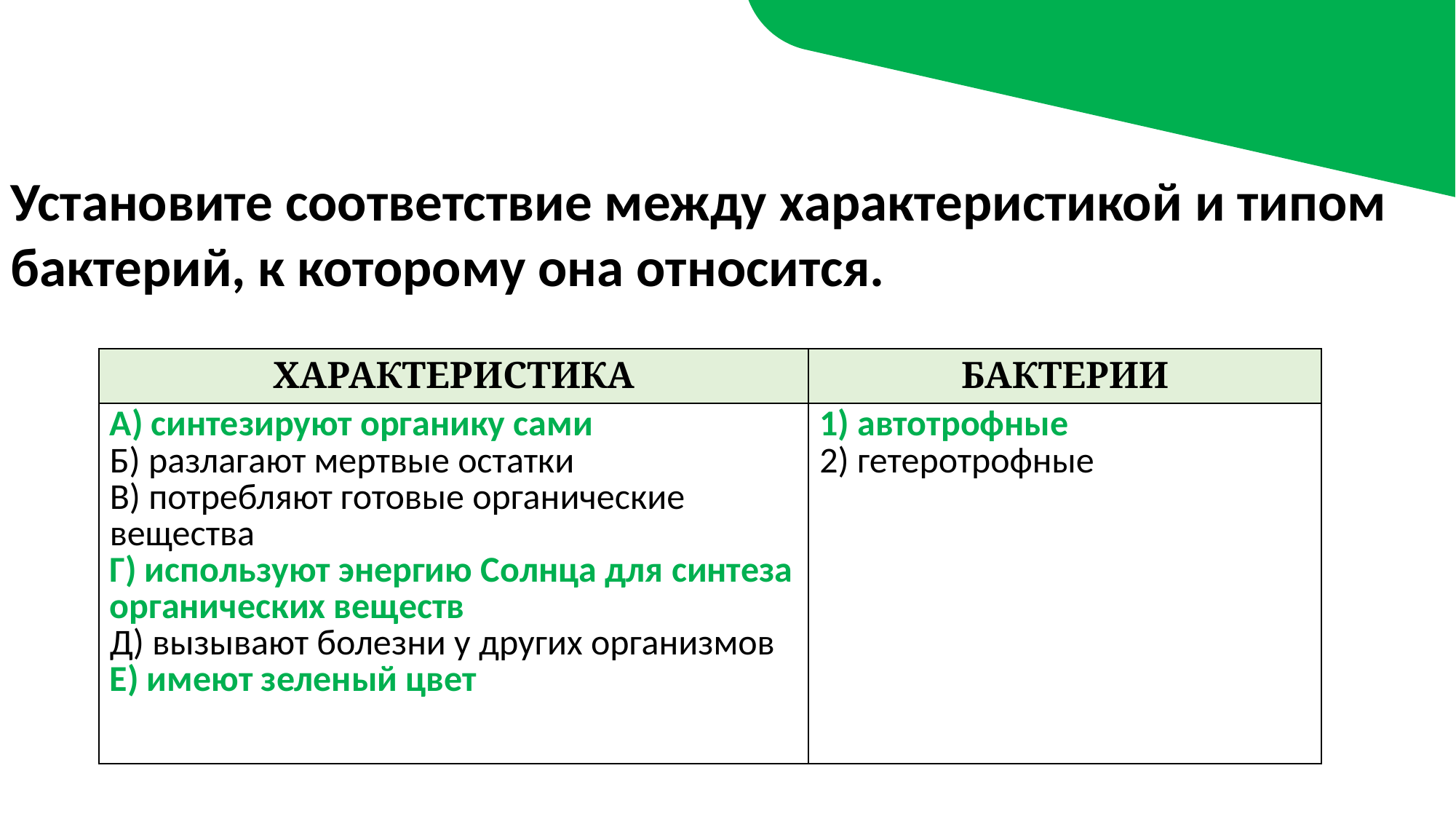

Установите соответствие между характеристикой и типом бактерий, к которому она относится.

| ХАРАКТЕРИСТИКА | БАКТЕРИИ |
| --- | --- |
| А) синтезируют органику сами Б) разлагают мертвые остатки В) потребляют готовые органические вещества Г) используют энергию Солнца для синтеза органических веществ Д) вызывают болезни у других организмов Е) имеют зеленый цвет | 1) автотрофные 2) гетеротрофные |